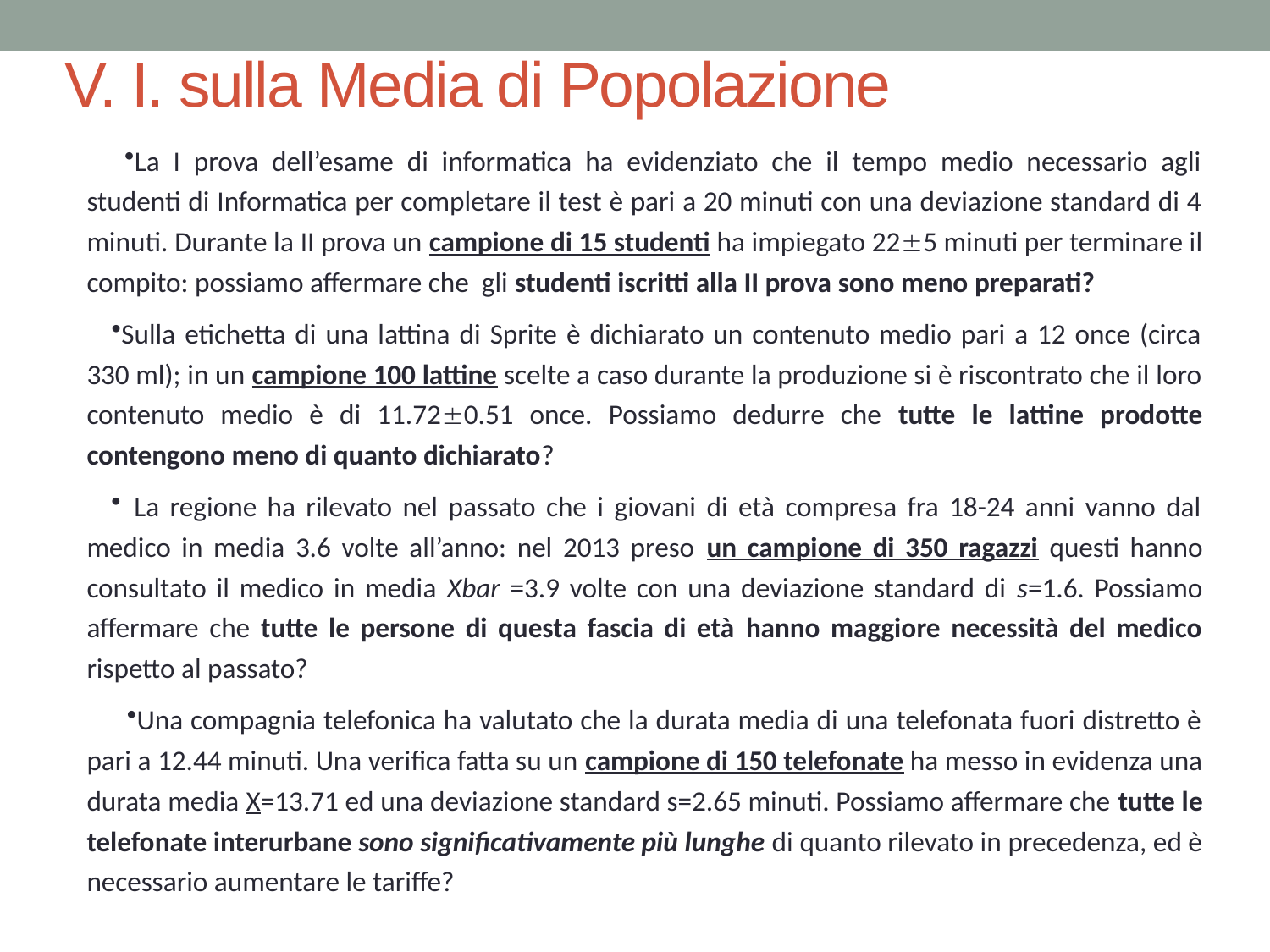

# V. I. sulla Media di Popolazione
La I prova dell’esame di informatica ha evidenziato che il tempo medio necessario agli studenti di Informatica per completare il test è pari a 20 minuti con una deviazione standard di 4 minuti. Durante la II prova un campione di 15 studenti ha impiegato 22±5 minuti per terminare il compito: possiamo affermare che  gli studenti iscritti alla II prova sono meno preparati?
Sulla etichetta di una lattina di Sprite è dichiarato un contenuto medio pari a 12 once (circa 330 ml); in un campione 100 lattine scelte a caso durante la produzione si è riscontrato che il loro contenuto medio è di 11.72±0.51 once. Possiamo dedurre che tutte le lattine prodotte contengono meno di quanto dichiarato?
 La regione ha rilevato nel passato che i giovani di età compresa fra 18-24 anni vanno dal medico in media 3.6 volte all’anno: nel 2013 preso un campione di 350 ragazzi questi hanno consultato il medico in media Xbar =3.9 volte con una deviazione standard di s=1.6. Possiamo affermare che tutte le persone di questa fascia di età hanno maggiore necessità del medico rispetto al passato?
Una compagnia telefonica ha valutato che la durata media di una telefonata fuori distretto è pari a 12.44 minuti. Una verifica fatta su un campione di 150 telefonate ha messo in evidenza una durata media X=13.71 ed una deviazione standard s=2.65 minuti. Possiamo affermare che tutte le telefonate interurbane sono significativamente più lunghe di quanto rilevato in precedenza, ed è necessario aumentare le tariffe?